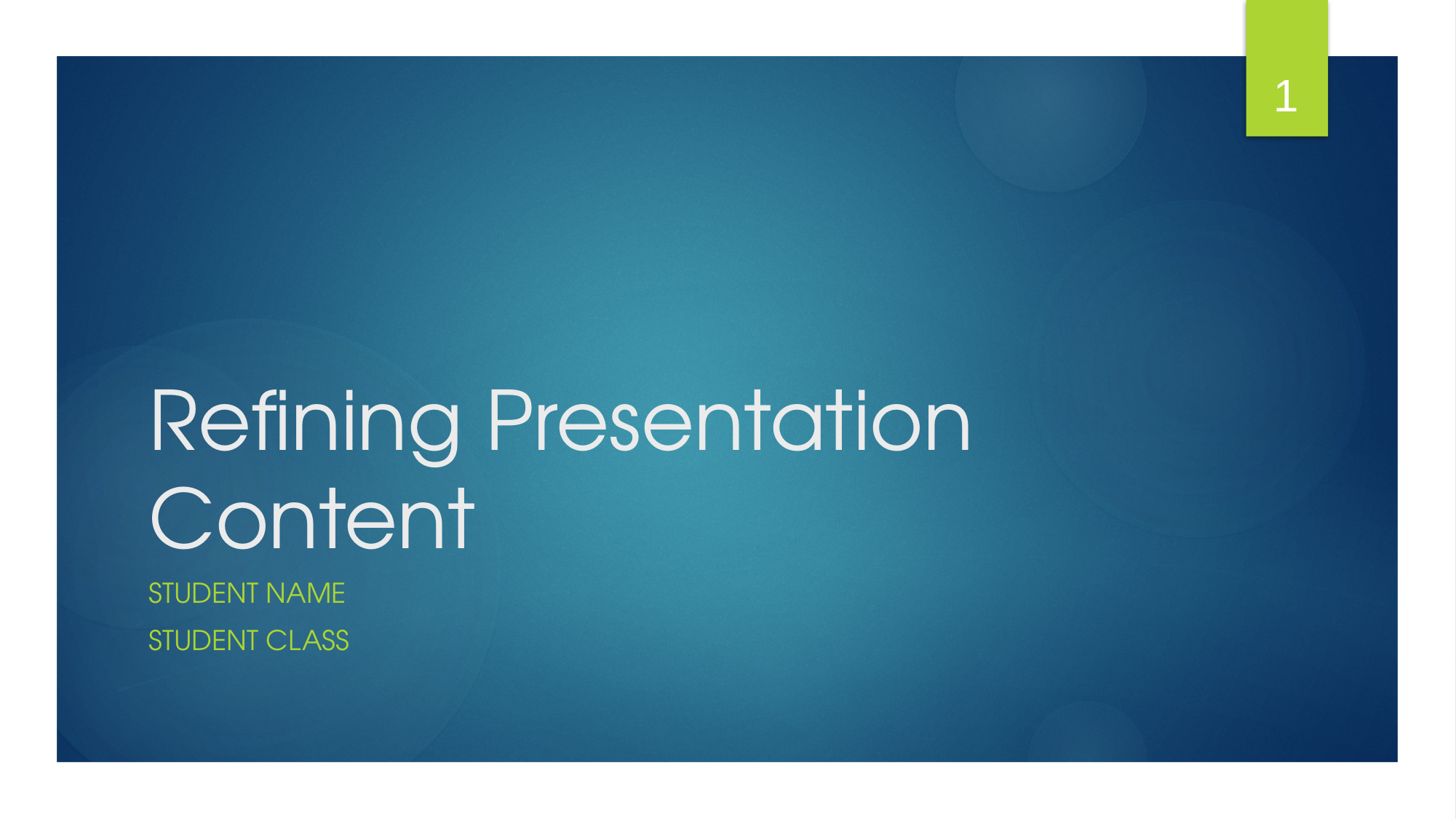

1
# Refining Presentation Content
Student Name
Student Class